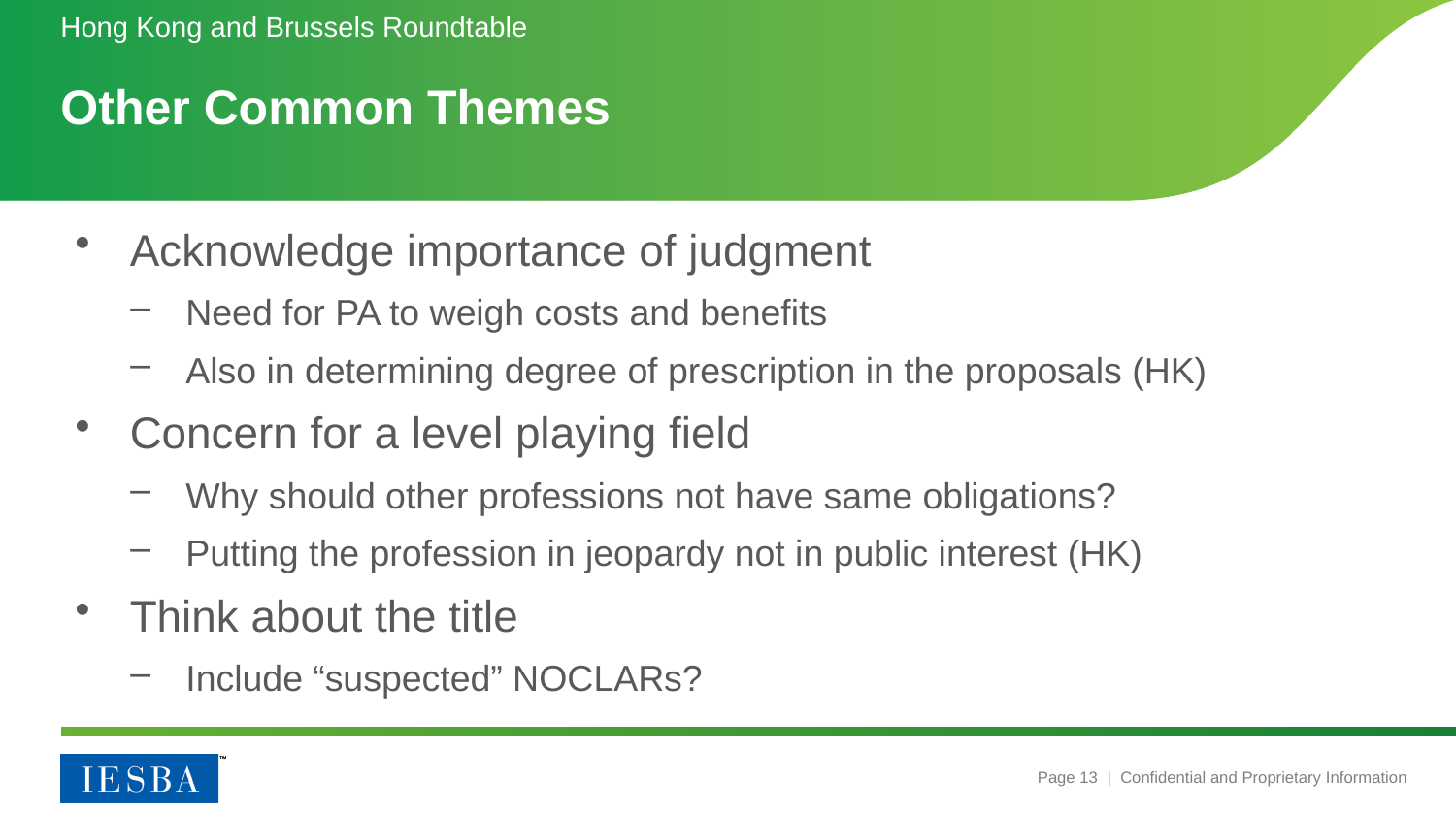

Hong Kong and Brussels Roundtable

# Other Common Themes
Acknowledge importance of judgment
Need for PA to weigh costs and benefits
Also in determining degree of prescription in the proposals (HK)
Concern for a level playing field
Why should other professions not have same obligations?
Putting the profession in jeopardy not in public interest (HK)
Think about the title
Include “suspected” NOCLARs?